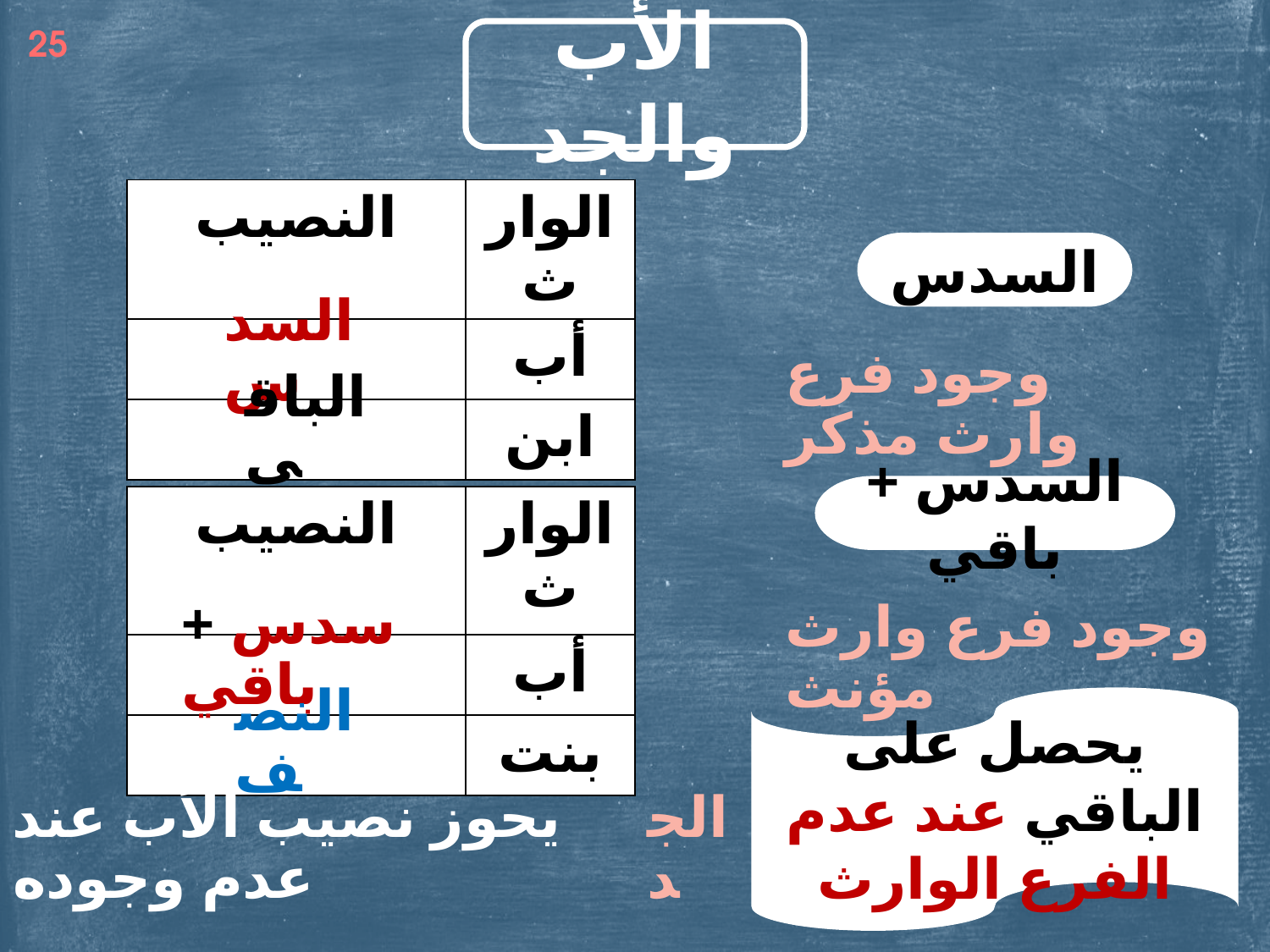

25
الأب والجد
| النصيب | الوارث |
| --- | --- |
|  | أب |
|  | ابن |
السدس
السدس
وجود فرع وارث مذكر
الباقي
السدس + باقي
| النصيب | الوارث |
| --- | --- |
|  | أب |
|  | بنت |
سدس + باقي
وجود فرع وارث مؤنث
النصف
يحصل على الباقي عند عدم الفرع الوارث
يحوز نصيب الأب عند عدم وجوده
الجد